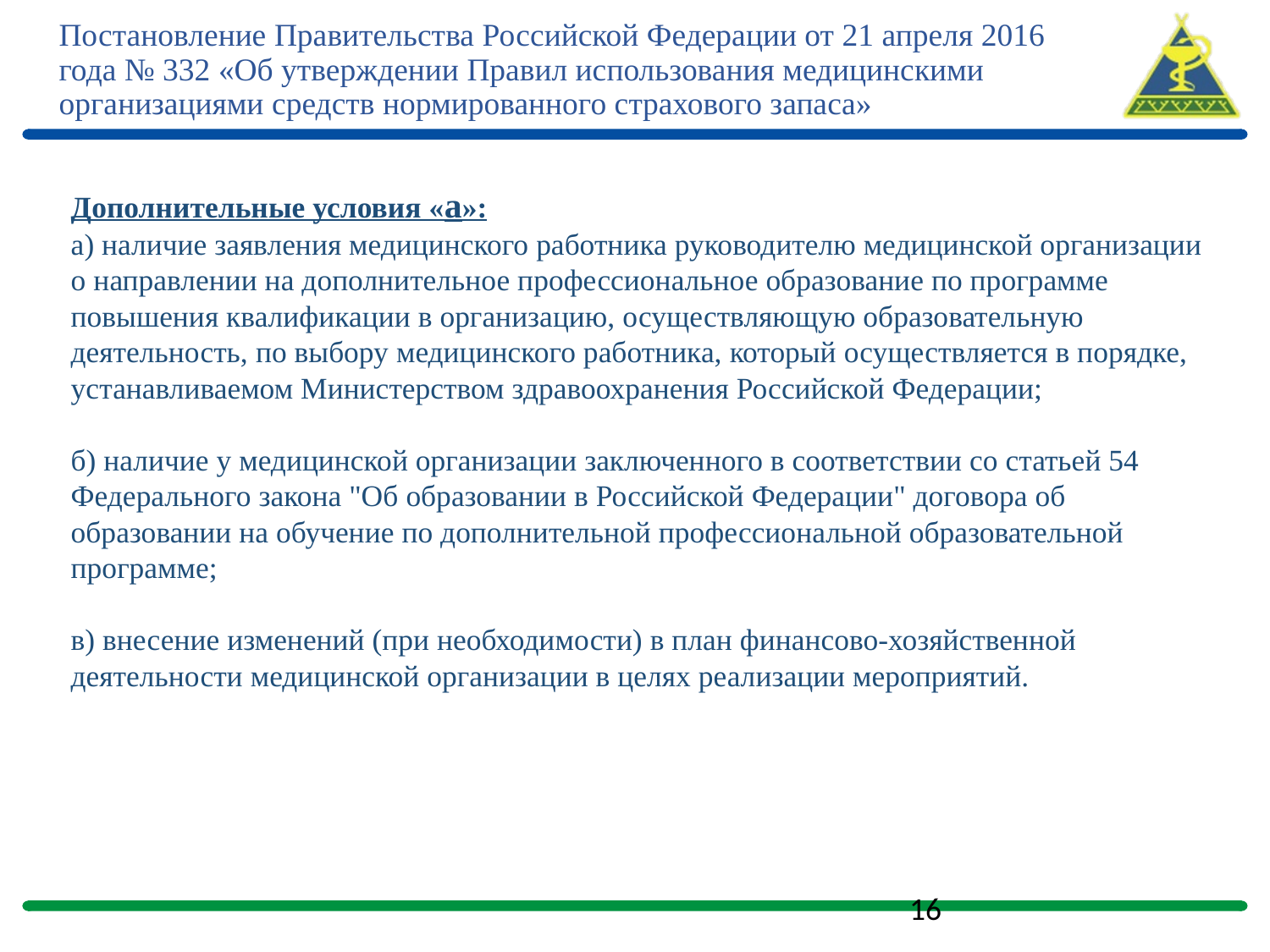

# Постановление Правительства Российской Федерации от 21 апреля 2016 года № 332 «Об утверждении Правил использования медицинскими организациями средств нормированного страхового запаса»
Дополнительные условия «а»:
а) наличие заявления медицинского работника руководителю медицинской организации о направлении на дополнительное профессиональное образование по программе повышения квалификации в организацию, осуществляющую образовательную деятельность, по выбору медицинского работника, который осуществляется в порядке, устанавливаемом Министерством здравоохранения Российской Федерации;

б) наличие у медицинской организации заключенного в соответствии со статьей 54 Федерального закона "Об образовании в Российской Федерации" договора об образовании на обучение по дополнительной профессиональной образовательной программе;

в) внесение изменений (при необходимости) в план финансово-хозяйственной деятельности медицинской организации в целях реализации мероприятий.
16